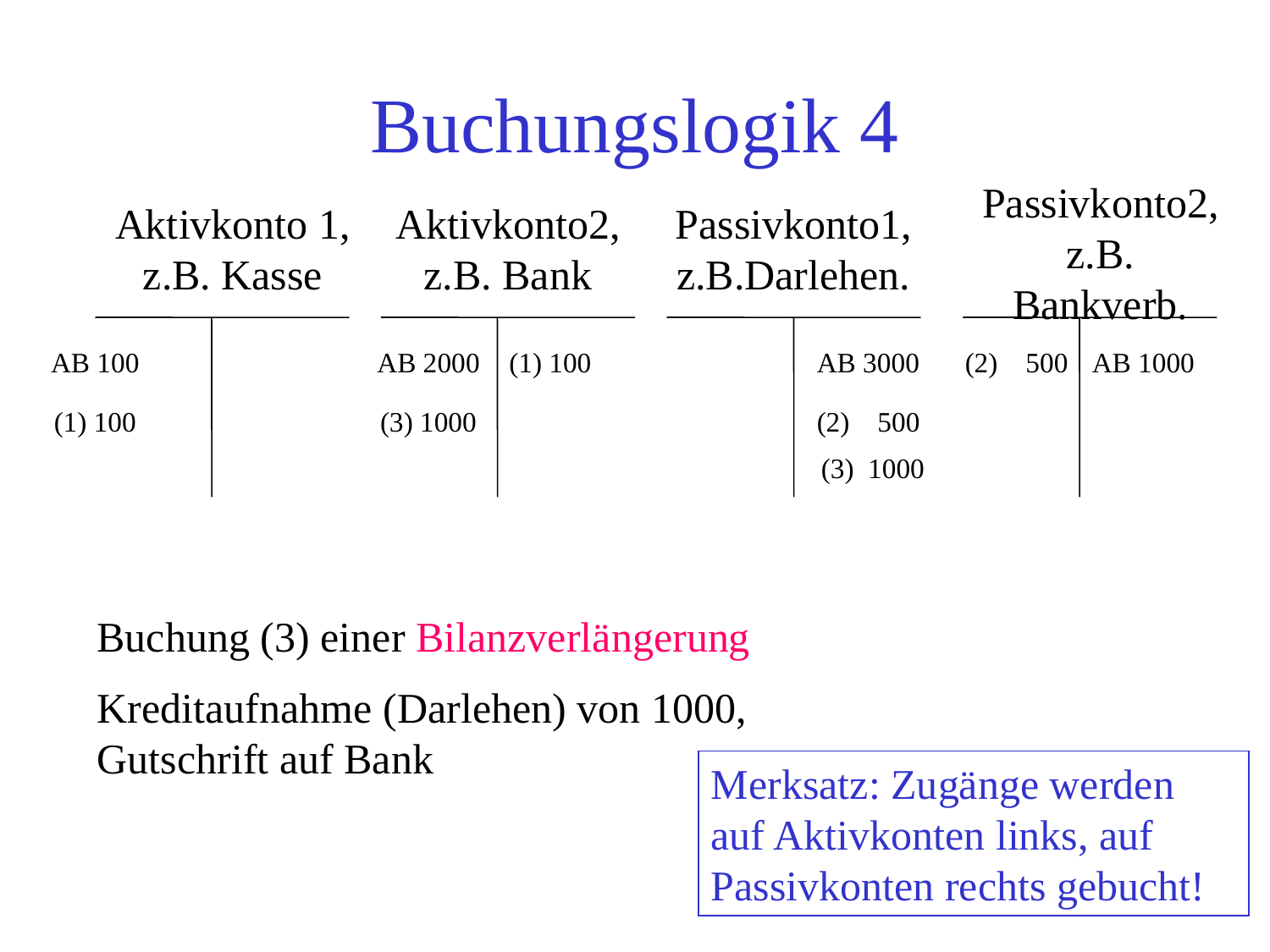

# Buchungslogik 4
Passivkonto2, z.B. Bankverb.
Aktivkonto 1, z.B. Kasse
Aktivkonto2, z.B. Bank
Passivkonto1, z.B.Darlehen.

AB 100
AB 2000
(1) 100
AB 3000
(2)    500
AB 1000
(1) 100
(3) 1000
(2)    500
(3)  1000
Buchung (3) einer Bilanzverlängerung
Kreditaufnahme (Darlehen) von 1000, Gutschrift auf Bank

Merksatz: Zugänge werden auf Aktivkonten links, auf Passivkonten rechts gebucht!